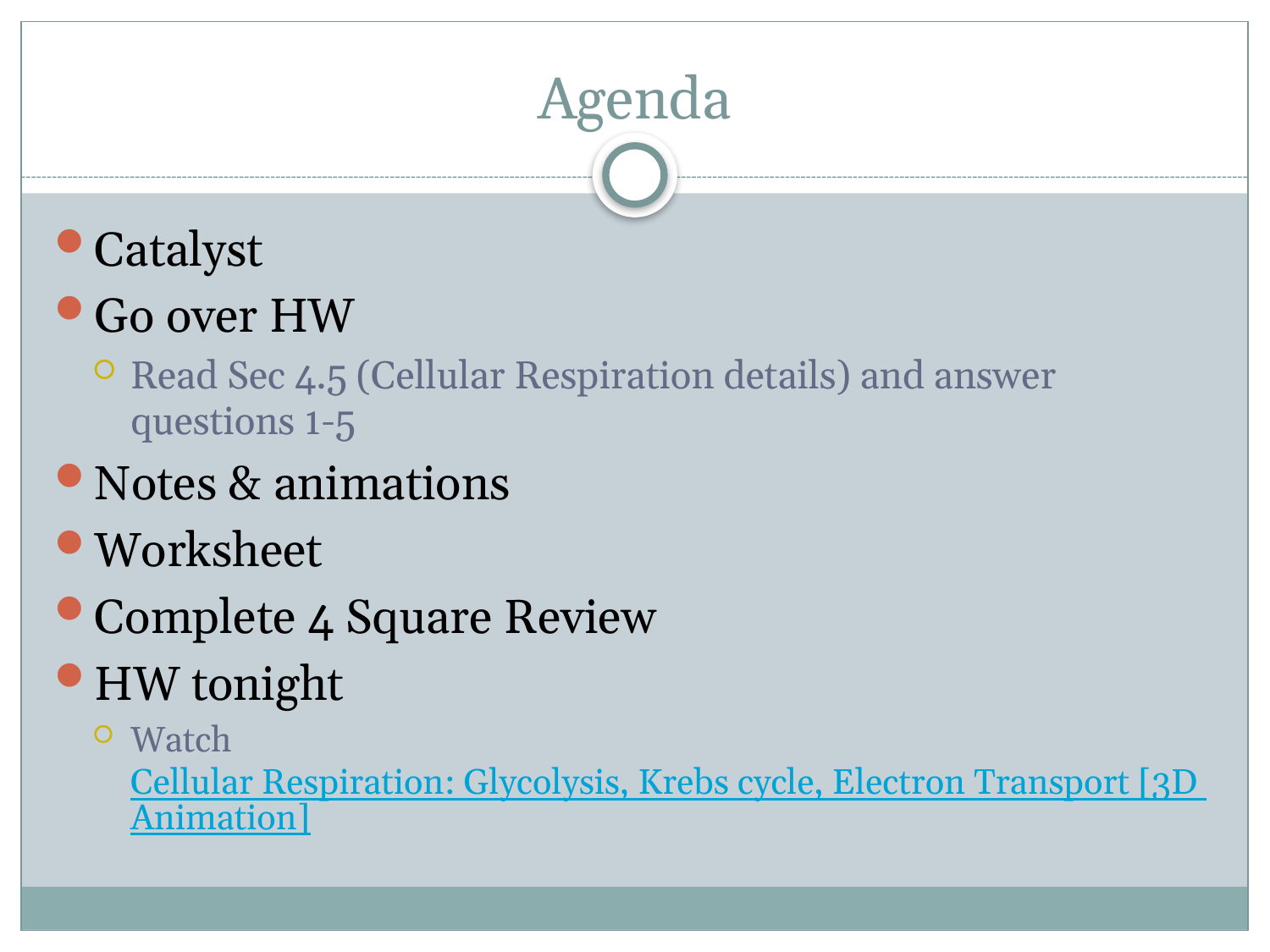

# Agenda
Catalyst
Go over HW
Read Sec 4.5 (Cellular Respiration details) and answer questions 1-5
Notes & animations
Worksheet
Complete 4 Square Review
HW tonight
Watch Cellular Respiration: Glycolysis, Krebs cycle, Electron Transport [3D Animation]